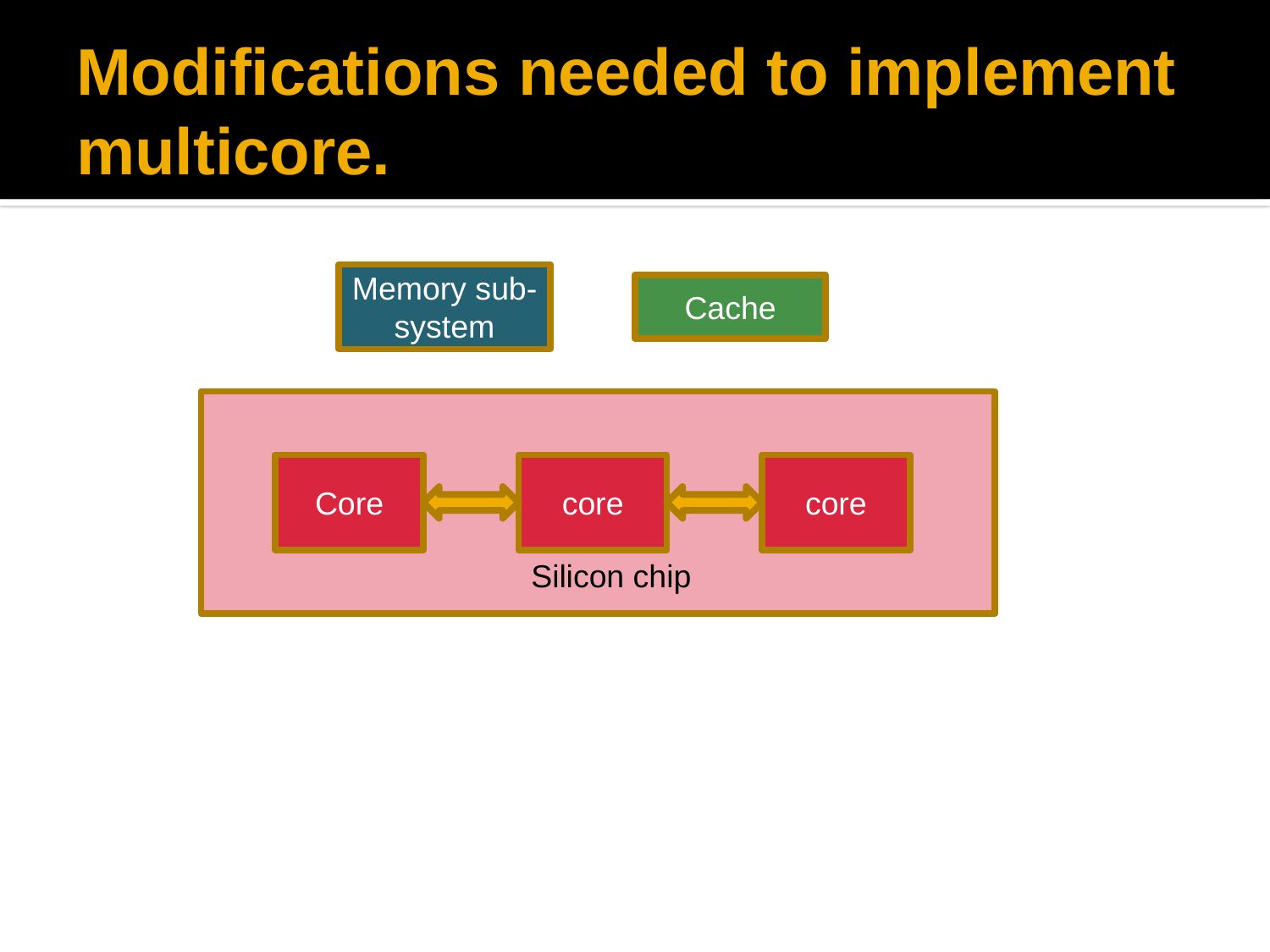

# Modifications needed to implement multicore.
Memory sub-system
Cache

Core
core
core

Silicon chip